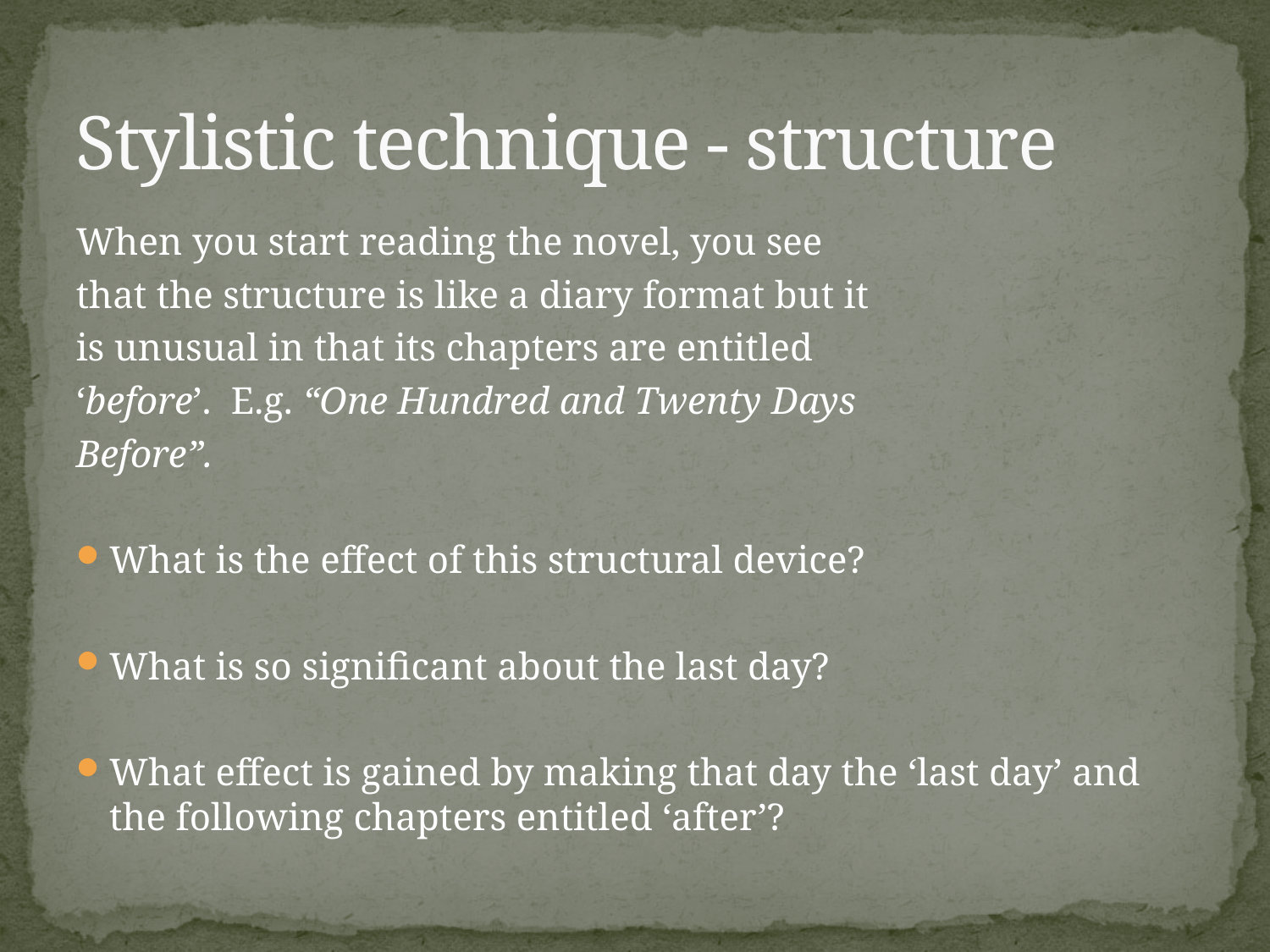

# Stylistic technique - structure
When you start reading the novel, you see
that the structure is like a diary format but it
is unusual in that its chapters are entitled
‘before’.  E.g. “One Hundred and Twenty Days
Before”.

What is the effect of this structural device?

What is so significant about the last day?

What effect is gained by making that day the ‘last day’ and the following chapters entitled ‘after’?